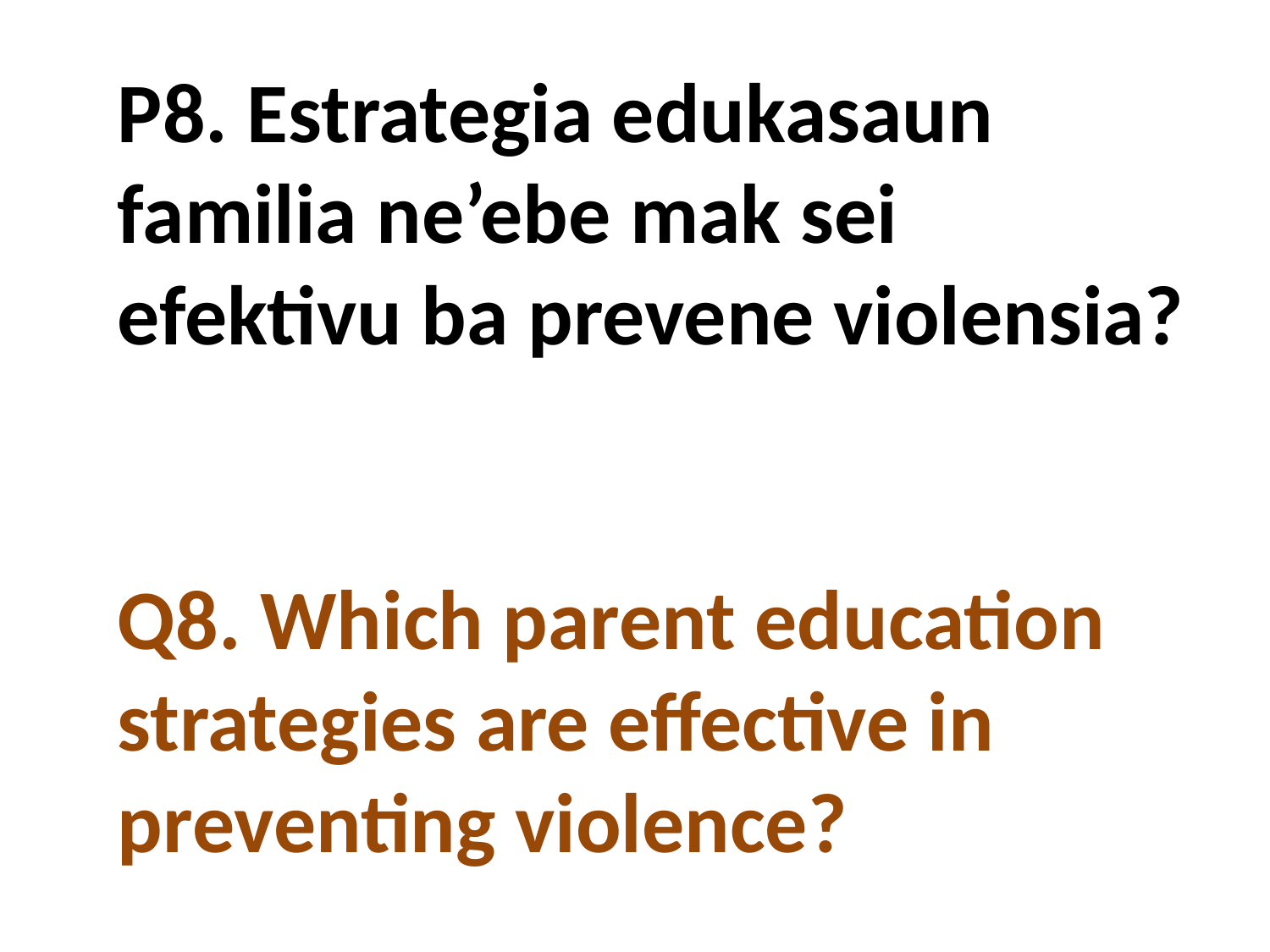

P8. Estrategia edukasaun familia ne’ebe mak sei efektivu ba prevene violensia?
Q8. Which parent education strategies are effective in preventing violence?